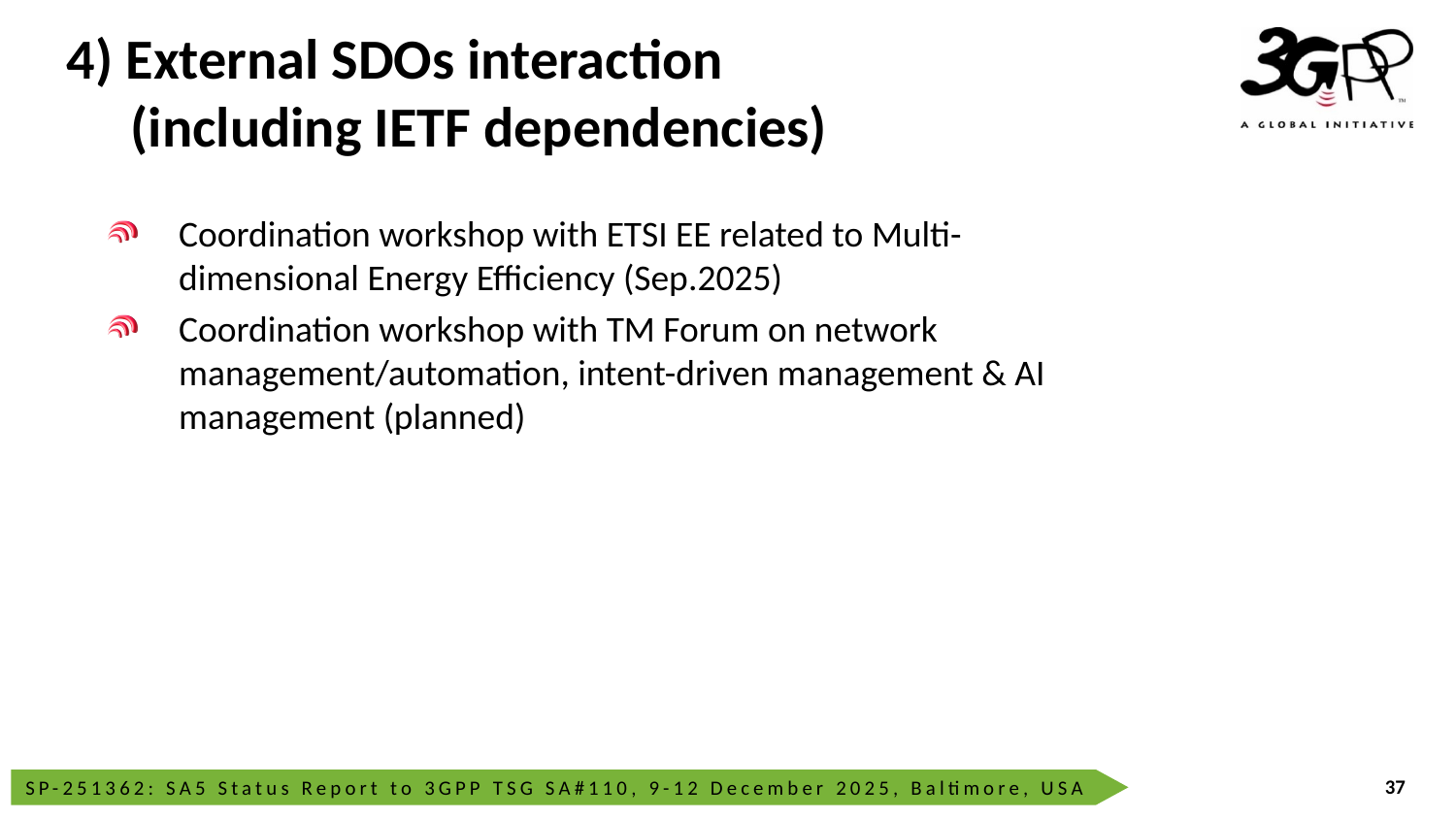

# 4) External SDOs interaction (including IETF dependencies)

Coordination workshop with ETSI EE related to Multi-dimensional Energy Efficiency (Sep.2025)
Coordination workshop with TM Forum on network management/automation, intent-driven management & AI management (planned)